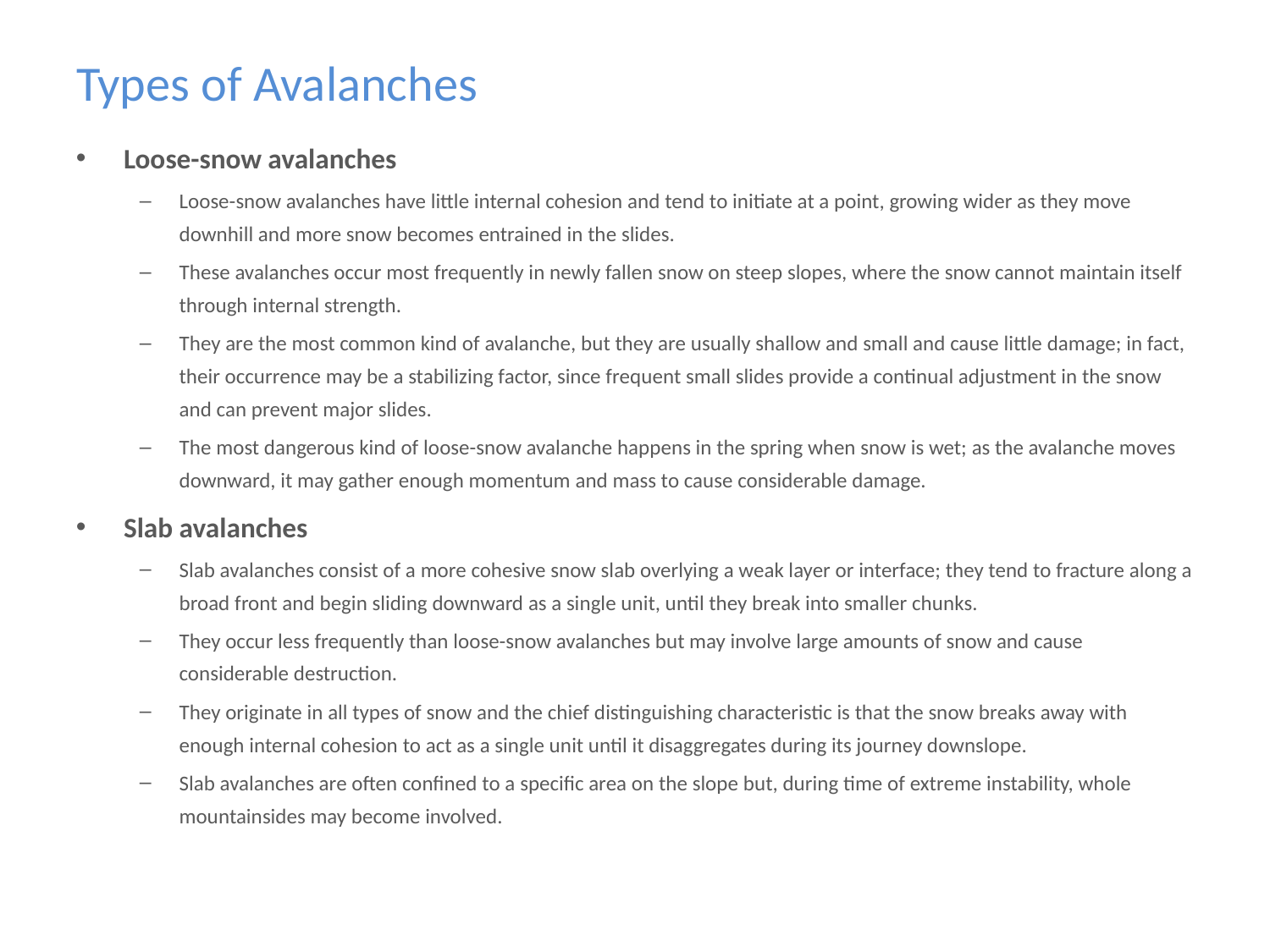

# Types of Avalanches

Loose-snow avalanches
Loose-snow avalanches have little internal cohesion and tend to initiate at a point, growing wider as they move downhill and more snow becomes entrained in the slides.
These avalanches occur most frequently in newly fallen snow on steep slopes, where the snow cannot maintain itself through internal strength.
They are the most common kind of avalanche, but they are usually shallow and small and cause little damage; in fact, their occurrence may be a stabilizing factor, since frequent small slides provide a continual adjustment in the snow and can prevent major slides.
The most dangerous kind of loose-snow avalanche happens in the spring when snow is wet; as the avalanche moves downward, it may gather enough momentum and mass to cause considerable damage.
Slab avalanches
Slab avalanches consist of a more cohesive snow slab overlying a weak layer or interface; they tend to fracture along a broad front and begin sliding downward as a single unit, until they break into smaller chunks.
They occur less frequently than loose-snow avalanches but may involve large amounts of snow and cause considerable destruction.
They originate in all types of snow and the chief distinguishing characteristic is that the snow breaks away with enough internal cohesion to act as a single unit until it disaggregates during its journey downslope.
Slab avalanches are often confined to a specific area on the slope but, during time of extreme instability, whole mountainsides may become involved.